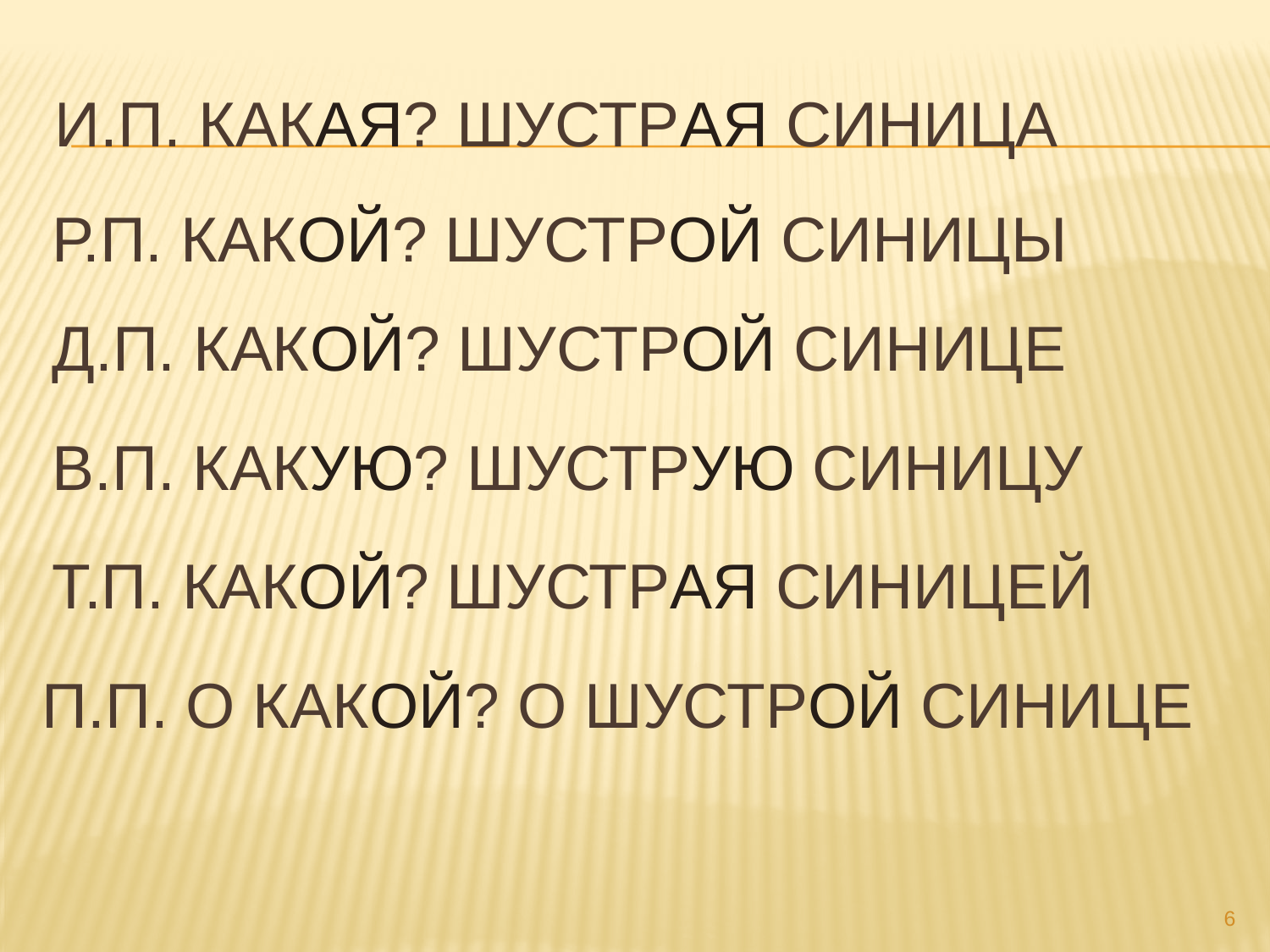

# И.П. КАКАЯ? ШУСТРАЯ СИНИЦА
Р.П. КАКОЙ? ШУСТРОЙ СИНИЦЫ
Д.П. КАКОЙ? ШУСТРОЙ СИНИЦЕ
В.П. КАКУЮ? ШУСТРУЮ СИНИЦУ
Т.П. КАКОЙ? ШУСТРАЯ СИНИЦЕЙ
П.П. О КАКОЙ? О ШУСТРОЙ СИНИЦЕ
6